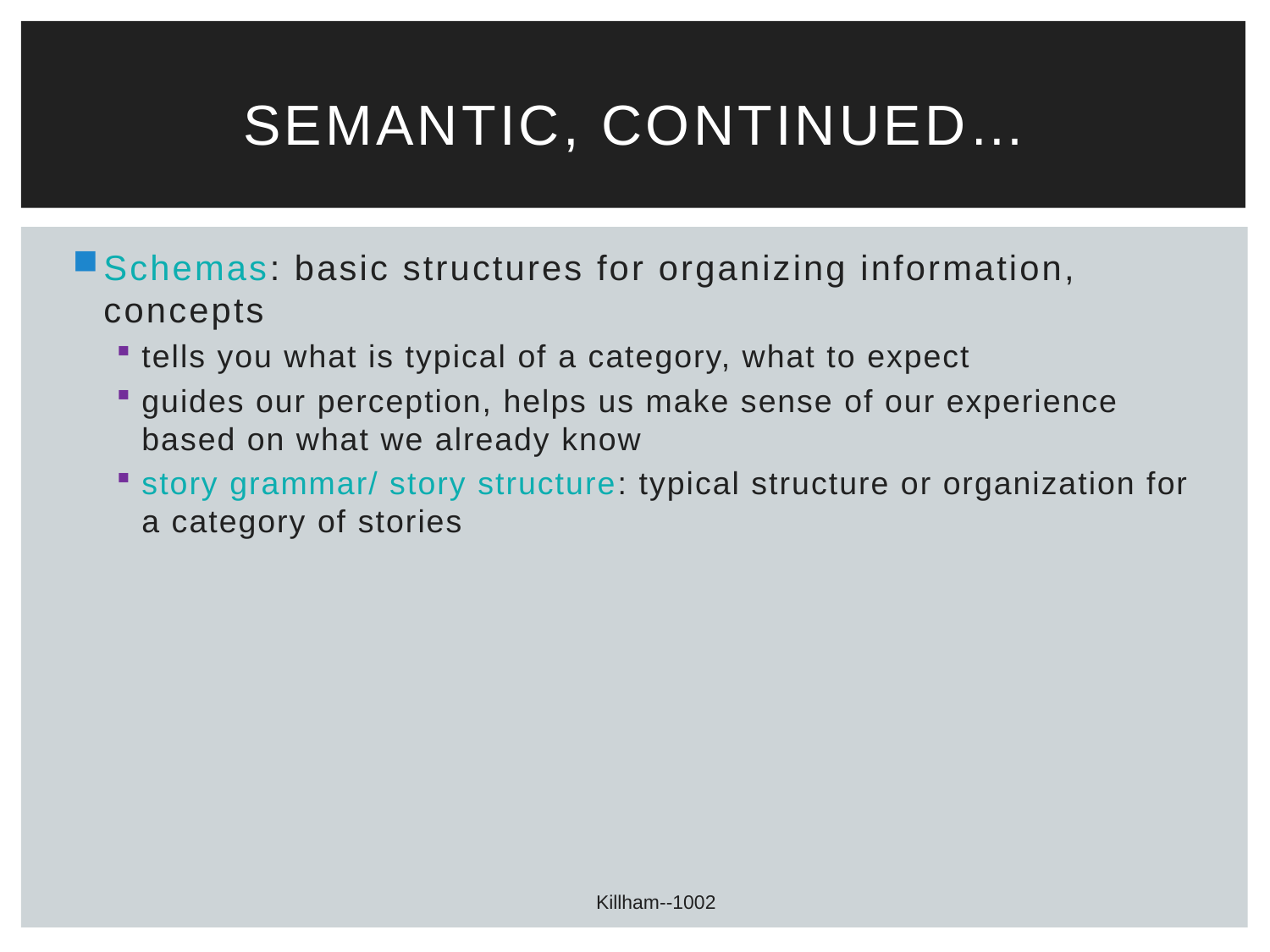

# Semantic, continued…
Schemas: basic structures for organizing information, concepts
tells you what is typical of a category, what to expect
guides our perception, helps us make sense of our experience based on what we already know
story grammar/ story structure: typical structure or organization for a category of stories
Killham--1002